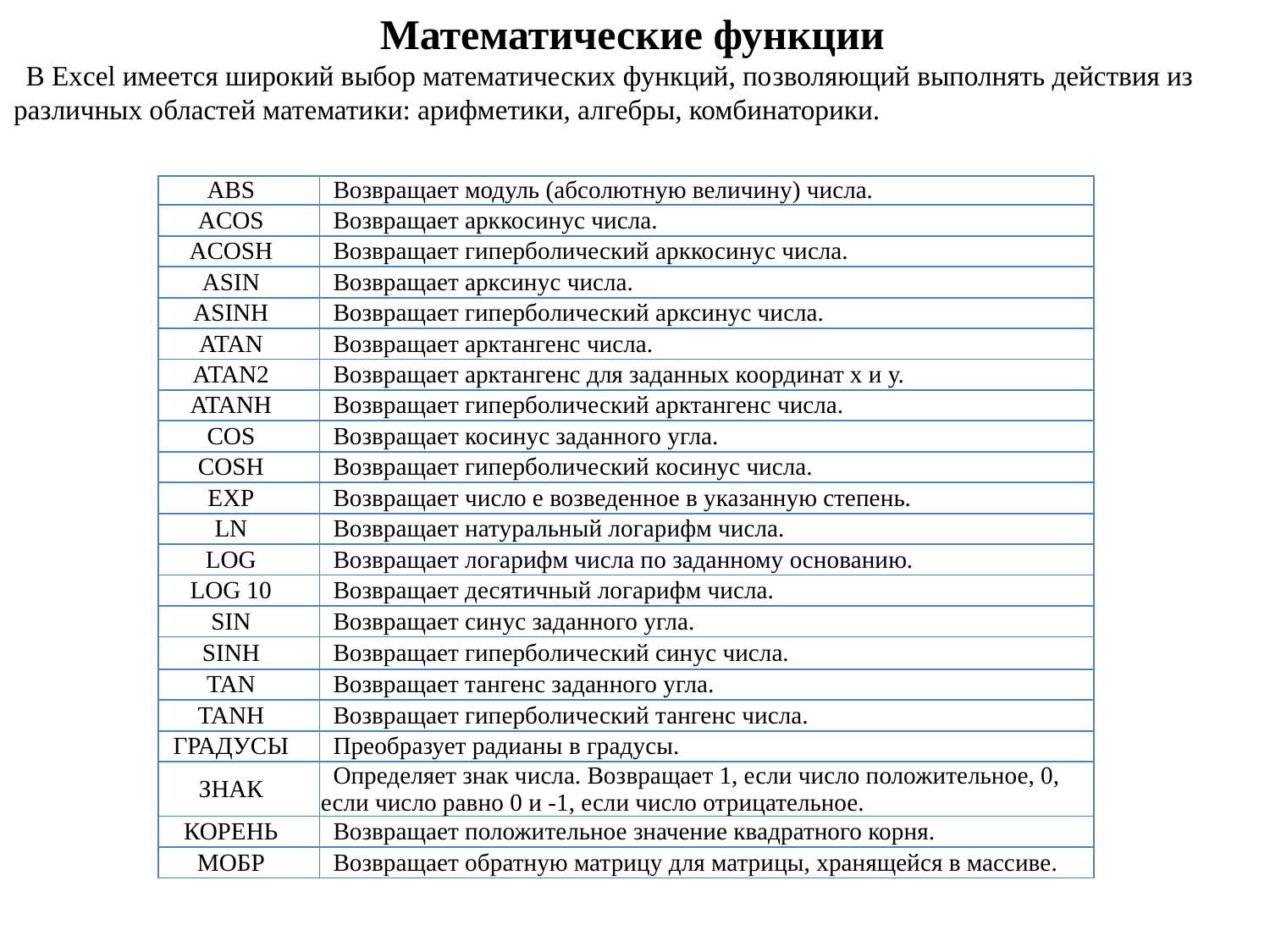

Математические функции
В Excel имеется широкий выбор математических функций, по­зволяющий выполнять действия из различных областей математи­ки: арифметики, алгебры, комбинаторики.
| ABS | Возвращает модуль (абсолют­ную величину) числа. |
| --- | --- |
| ACOS | Возвращает арккосинус числа. |
| ACOSH | Возвращает гиперболический арккосинус числа. |
| ASIN | Возвращает арксинус числа. |
| ASINH | Возвращает гиперболический арксинус числа. |
| ATAN | Возвращает арктангенс числа. |
| ATAN2 | Возвращает арктангенс для заданных координат х и у. |
| ATANH | Возвращает гиперболический арктангенс числа. |
| COS | Возвращает косинус заданного угла. |
| COSH | Возвращает гиперболический косинус числа. |
| EXP | Возвращает число е возведен­ное в указанную степень. |
| LN | Возвращает натуральный ло­гарифм числа. |
| LOG | Возвращает логарифм числа по заданному основанию. |
| LOG 10 | Возвращает десятичный лога­рифм числа. |
| SIN | Возвращает синус заданного угла. |
| SINH | Возвращает гиперболический синус числа. |
| TAN | Возвращает тангенс заданного угла. |
| TANH | Возвращает гиперболический тангенс числа. |
| ГРАДУСЫ | Преобразует радианы в градусы. |
| ЗНАК | Определяет знак числа. Воз­вращает 1, если число поло­жительное, 0, если число рав­но 0 и -1, если число отрицательное. |
| КОРЕНЬ | Возвращает положительное значение квадратного корня. |
| МОБР | Возвращает обратную матрицу для матрицы, хранящейся в массиве. |